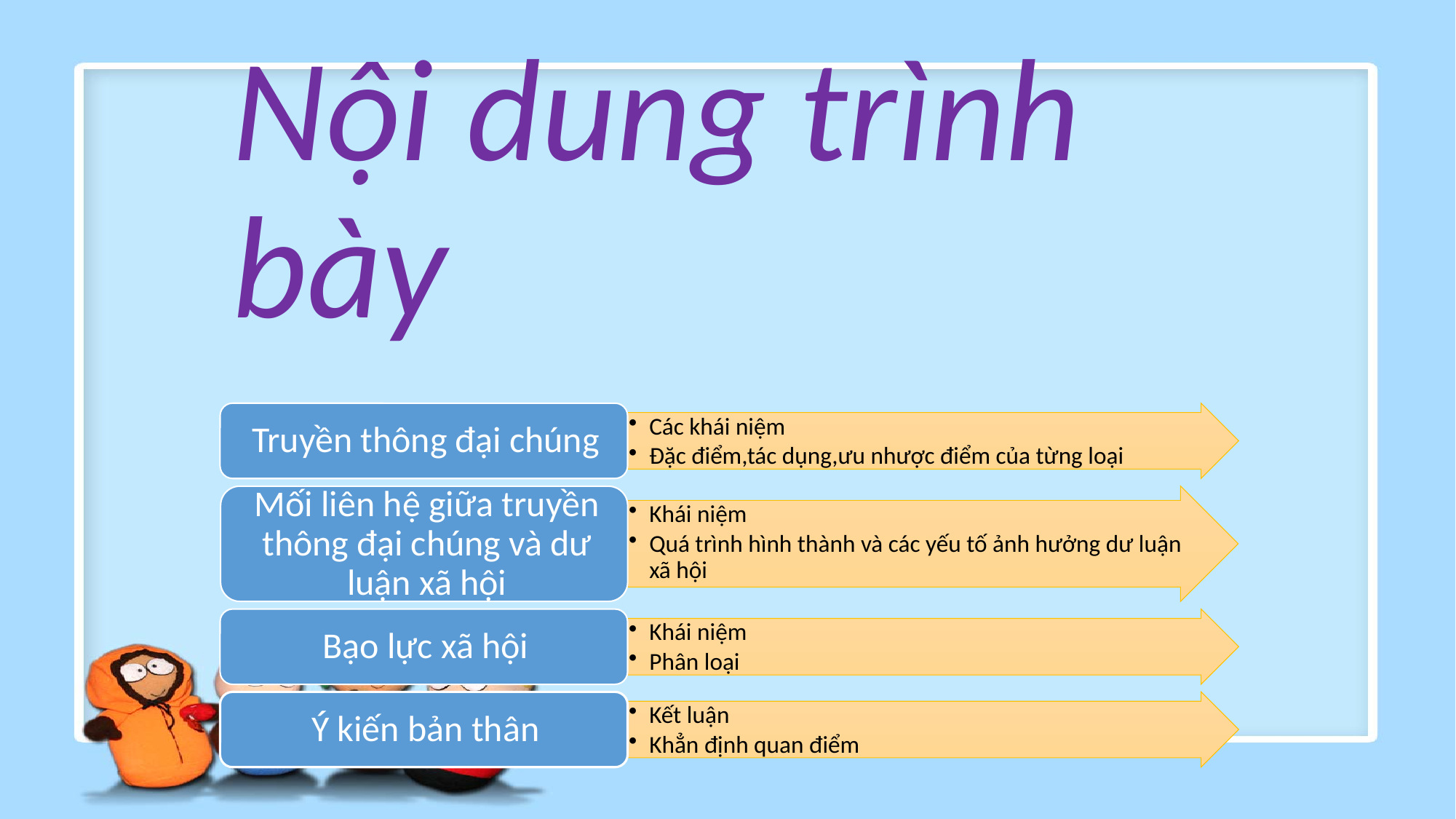

# Nội dung trình bày
Các khái niệm
Đặc điểm,tác dụng,ưu nhược điểm của từng loại
Truyền thông đại chúng
Khái niệm
Quá trình hình thành và các yếu tố ảnh hưởng dư luận xã hội
Mối liên hệ giữa truyền thông đại chúng và dư luận xã hội
Khái niệm
Phân loại
Bạo lực xã hội
Kết luận
Khẳn định quan điểm

Ý kiến bản thân